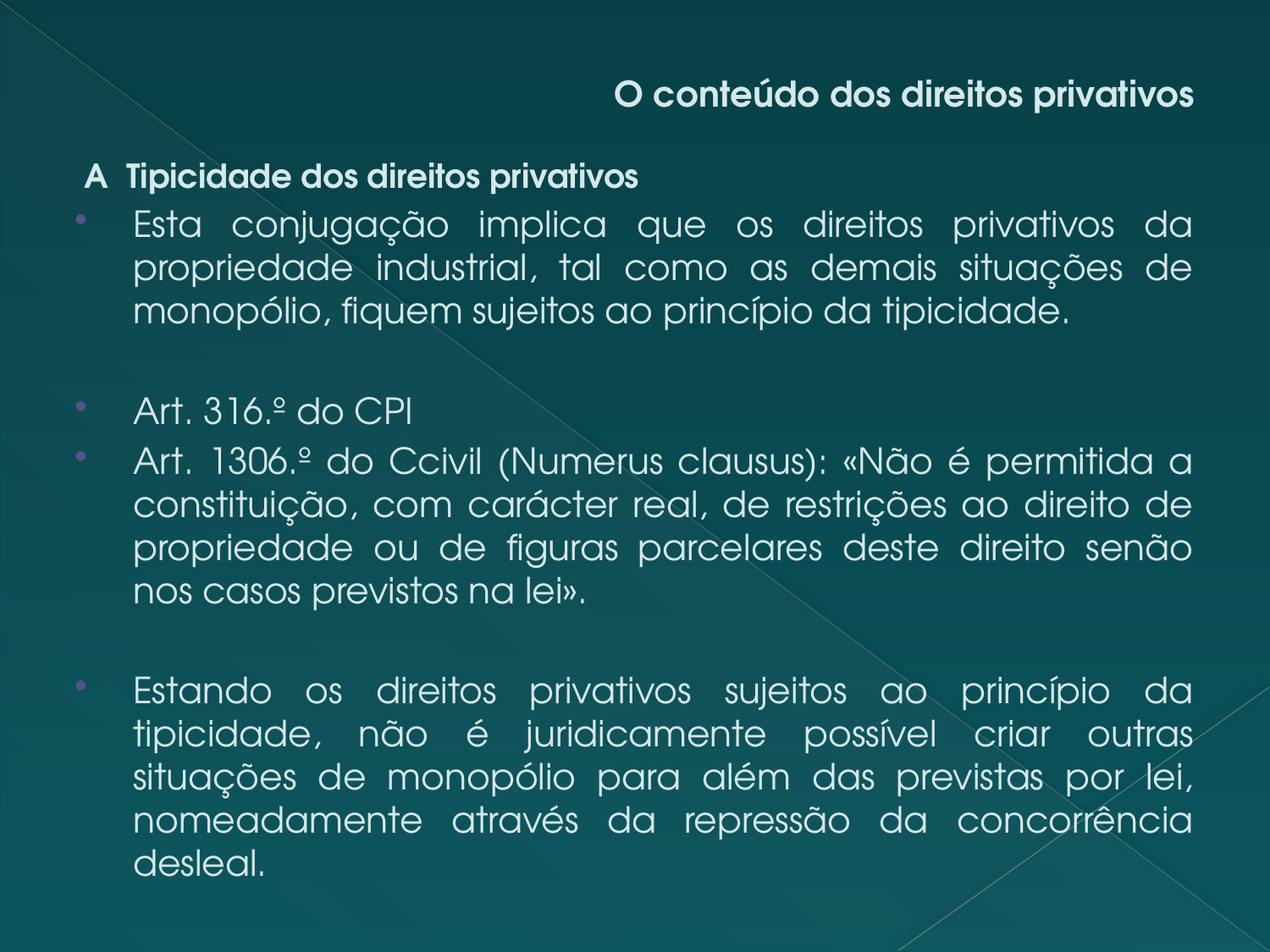

# O conteúdo dos direitos privativos
A  Tipicidade dos direitos privativos
Esta conjugação implica que os direitos privativos da propriedade industrial, tal como as demais situações de monopólio, fiquem sujeitos ao princípio da tipicidade.

Art. 316.º do CPI
Art. 1306.º do Ccivil (Numerus clausus): «Não é permitida a constituição, com carácter real, de restrições ao direito de propriedade ou de figuras parcelares deste direito senão nos casos previstos na lei».

Estando os direitos privativos sujeitos ao princípio da tipicidade, não é juridicamente possível criar outras situações de monopólio para além das previstas por lei, nomeadamente através da repressão da concorrência desleal.